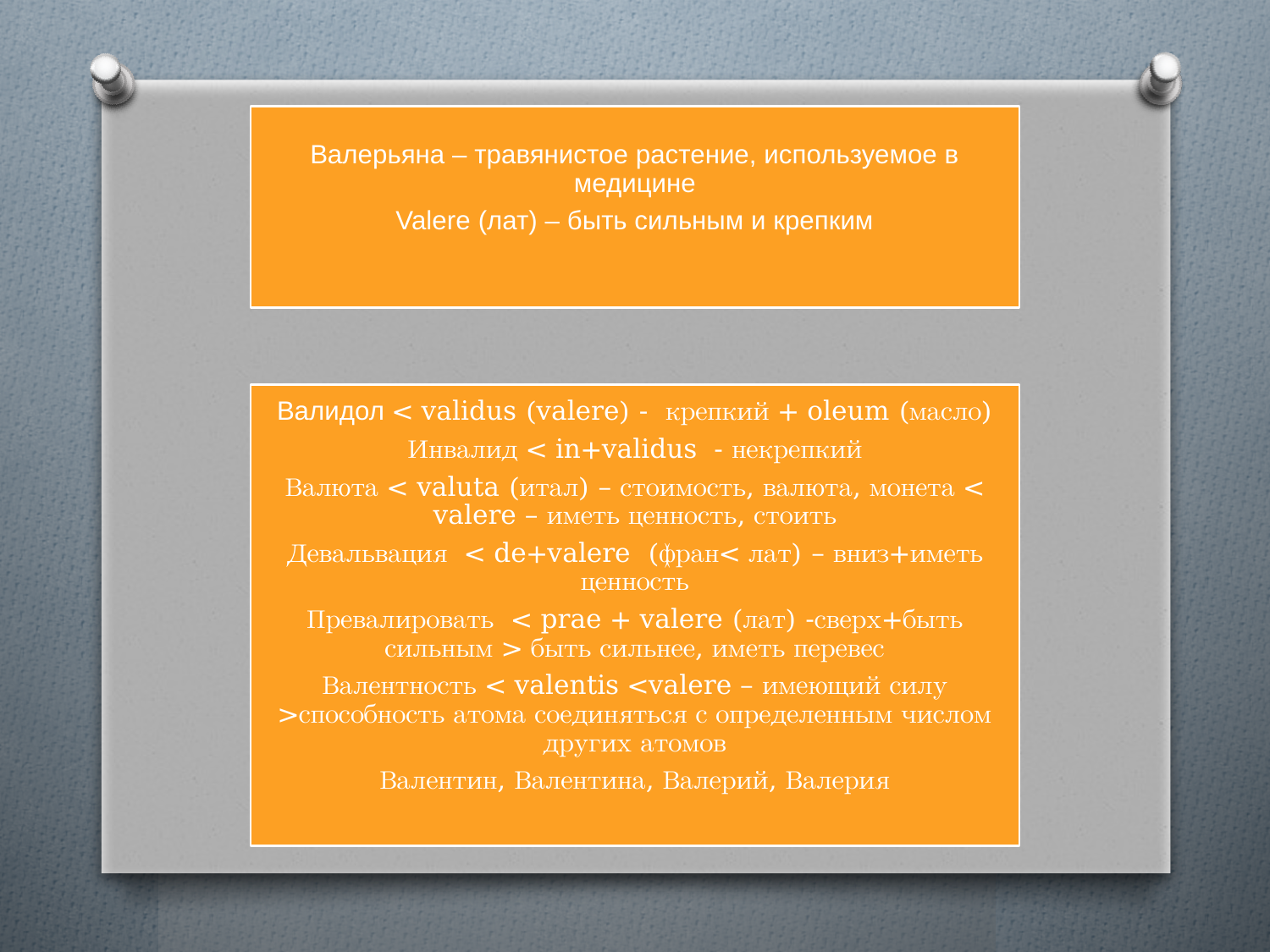

Валерьяна – травянистое растение, используемое в медицине
Valere (лат) – быть сильным и крепким

Валидол < validus (valere) -  крепкий + oleum (масло)
Инвалид < in+validus  - некрепкий
Валюта < valuta (итал) – стоимость, валюта, монета < valere – иметь ценность, стоить
Девальвация  < de+valere  (фран< лат) – вниз+иметь ценность
Превалировать  < prae + valere (лат) -сверх+быть сильным > быть сильнее, иметь перевес
Валентность < valentis <valere – имеющий силу >способность атома соединяться с определенным числом других атомов
Валентин, Валентина, Валерий, Валерия